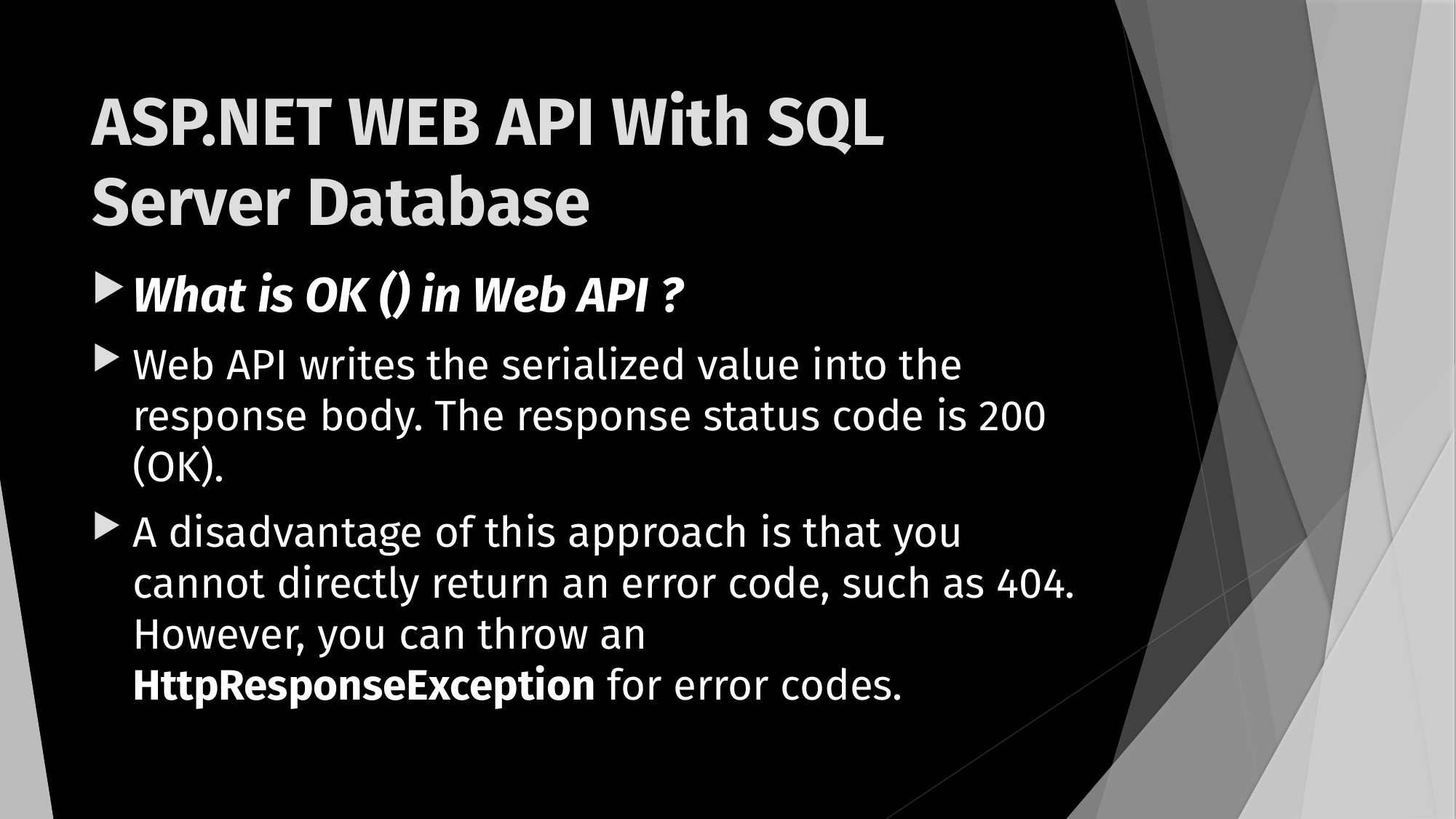

# ASP.NET WEB API With SQL Server Database
What is OK () in Web API ?
Web API writes the serialized value into the response body. The response status code is 200 (OK).
A disadvantage of this approach is that you cannot directly return an error code, such as 404. However, you can throw an HttpResponseException for error codes.